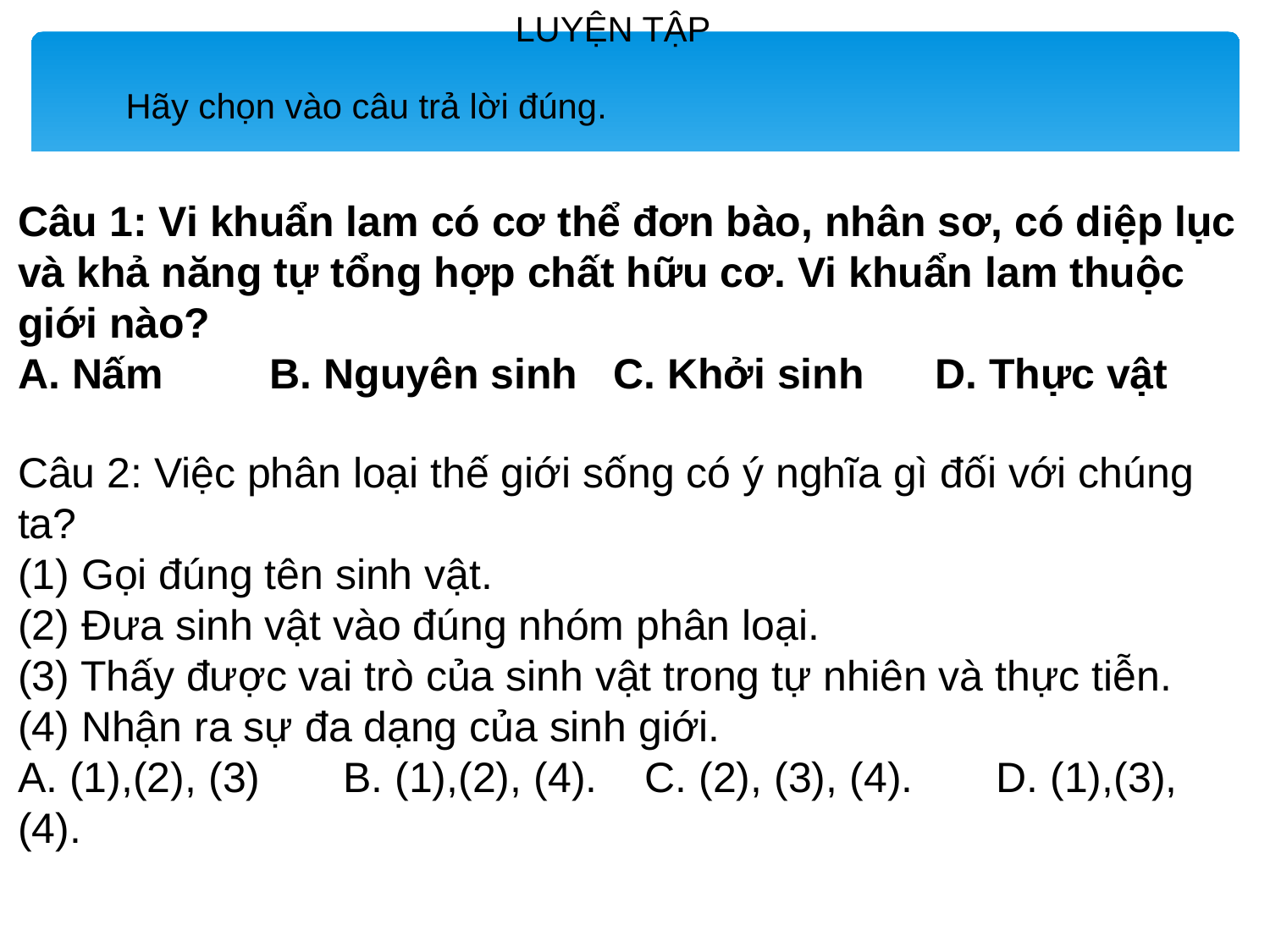

LUYỆN TẬP
Hãy chọn vào câu trả lời đúng.
Câu 1: Vi khuẩn lam có cơ thể đơn bào, nhân sơ, có diệp lục và khả năng tự tổng hợp chất hữu cơ. Vi khuẩn lam thuộc giới nào?
A. Nấm         B. Nguyên sinh   C. Khởi sinh      D. Thực vật
Câu 2: Việc phân loại thế giới sống có ý nghĩa gì đối với chúng ta?
(1) Gọi đúng tên sinh vật.
(2) Đưa sinh vật vào đúng nhóm phân loại.
(3) Thấy được vai trò của sinh vật trong tự nhiên và thực tiễn.
(4) Nhận ra sự đa dạng của sinh giới.
A. (1),(2), (3)       B. (1),(2), (4).    C. (2), (3), (4).       D. (1),(3), (4).